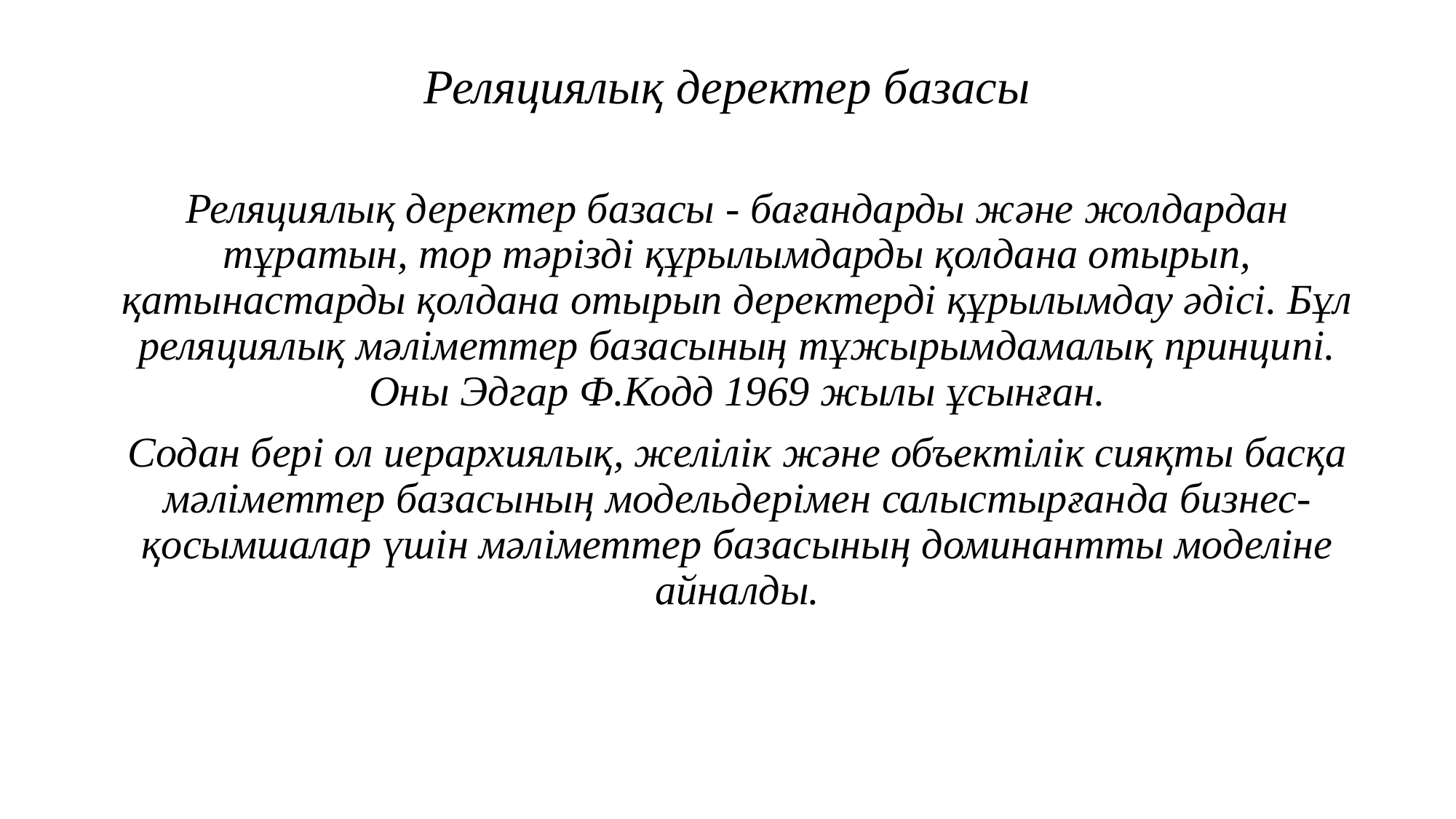

# Реляциялық деректер базасы
Реляциялық деректер базасы - бағандарды және жолдардан тұратын, тор тәрізді құрылымдарды қолдана отырып, қатынастарды қолдана отырып деректерді құрылымдау әдісі. Бұл реляциялық мәліметтер базасының тұжырымдамалық принципі. Оны Эдгар Ф.Кодд 1969 жылы ұсынған.
Содан бері ол иерархиялық, желілік және объектілік сияқты басқа мәліметтер базасының модельдерімен салыстырғанда бизнес-қосымшалар үшін мәліметтер базасының доминантты моделіне айналды.